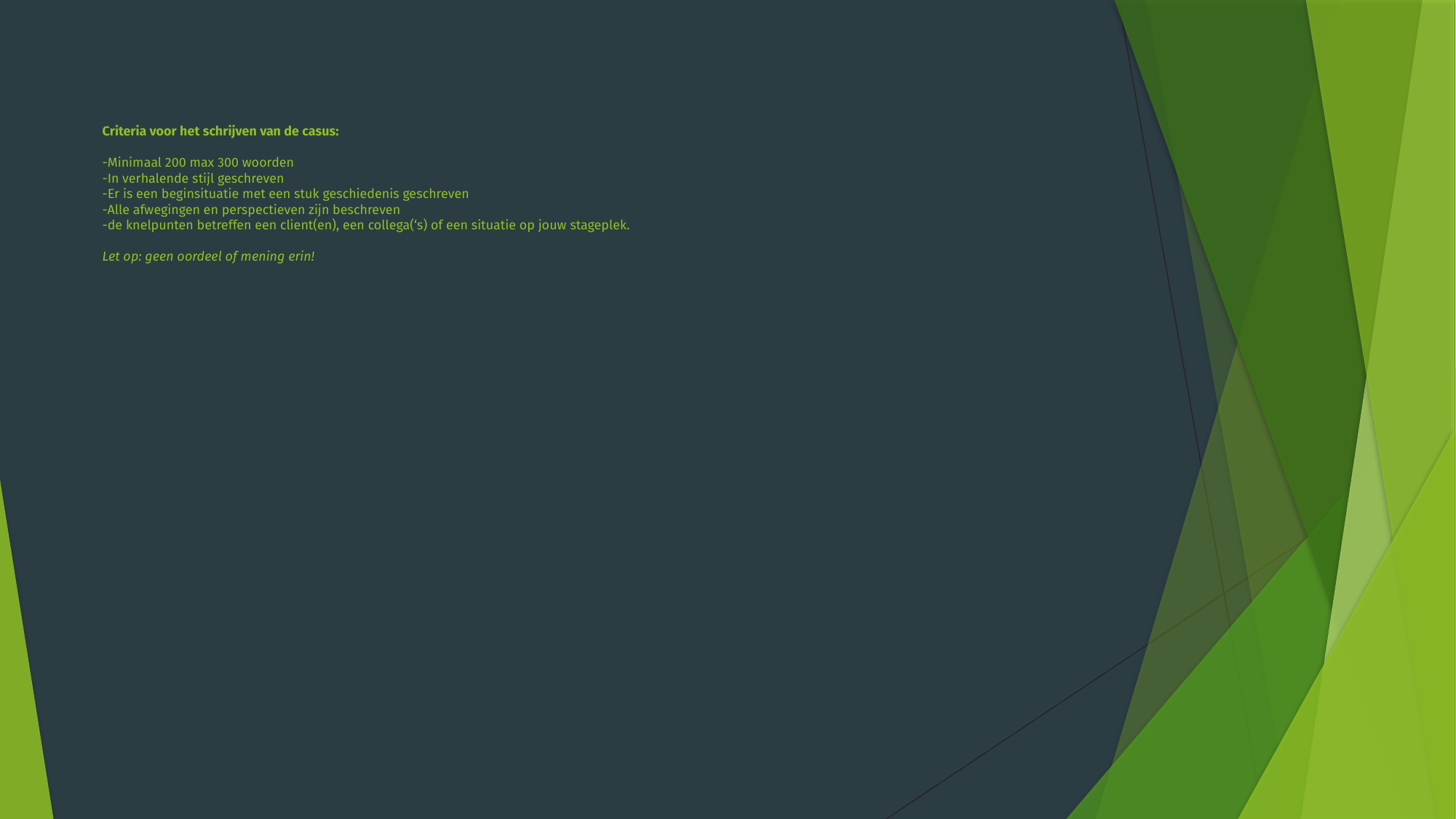

# Criteria voor het schrijven van de casus: -Minimaal 200 max 300 woorden -In verhalende stijl geschreven -Er is een beginsituatie met een stuk geschiedenis geschreven -Alle afwegingen en perspectieven zijn beschreven -de knelpunten betreffen een client(en), een collega(‘s) of een situatie op jouw stageplek. Let op: geen oordeel of mening erin!